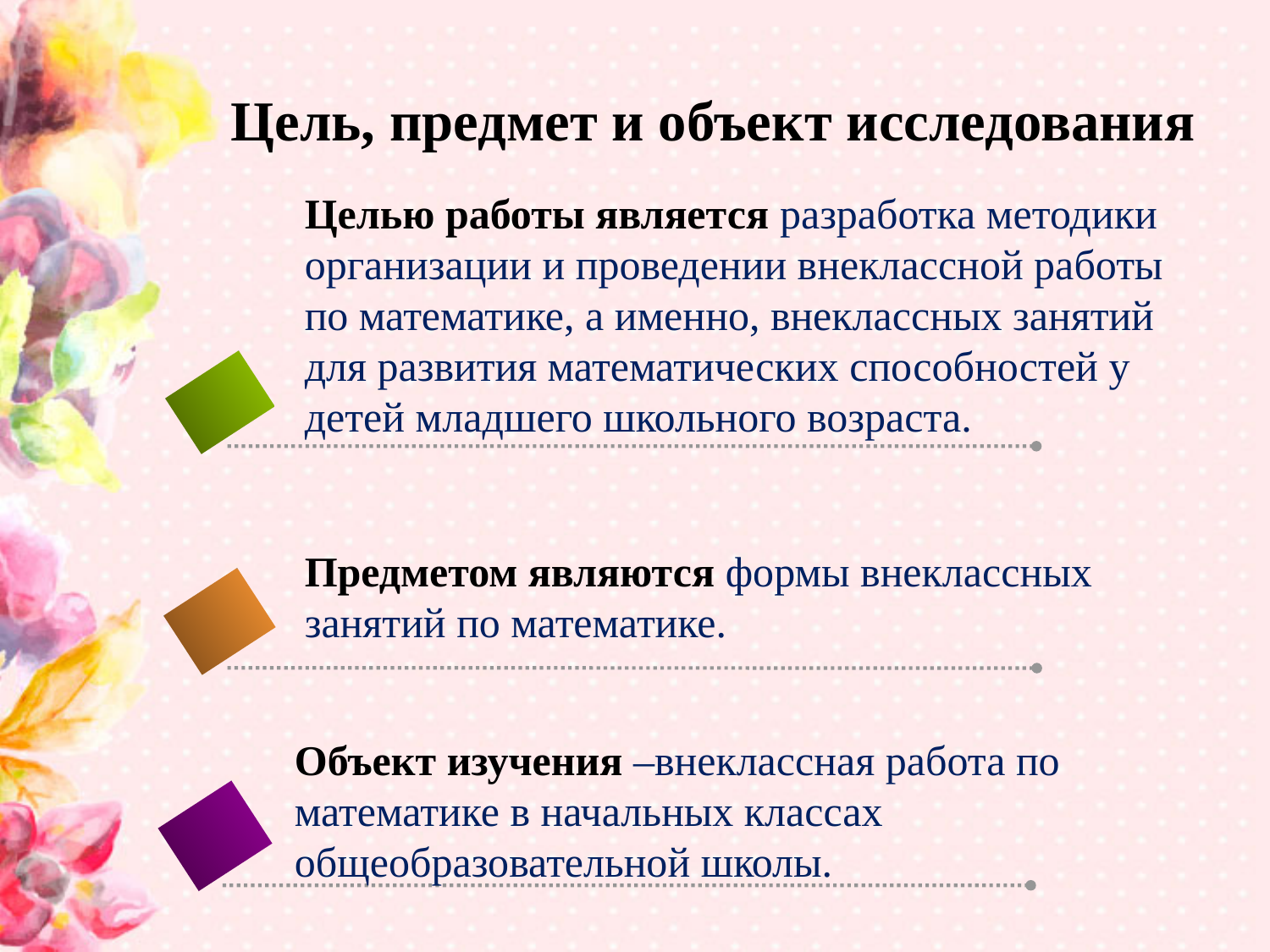

# Цель, предмет и объект исследования

Целью работы является разработка методики организации и проведении внеклассной работы по математике, а именно, внеклассных занятий для развития математических способностей у детей младшего школьного возраста.

Предметом являются формы внеклассных занятий по математике.

Объект изучения –внеклассная работа по математике в начальных классах общеобразовательной школы.